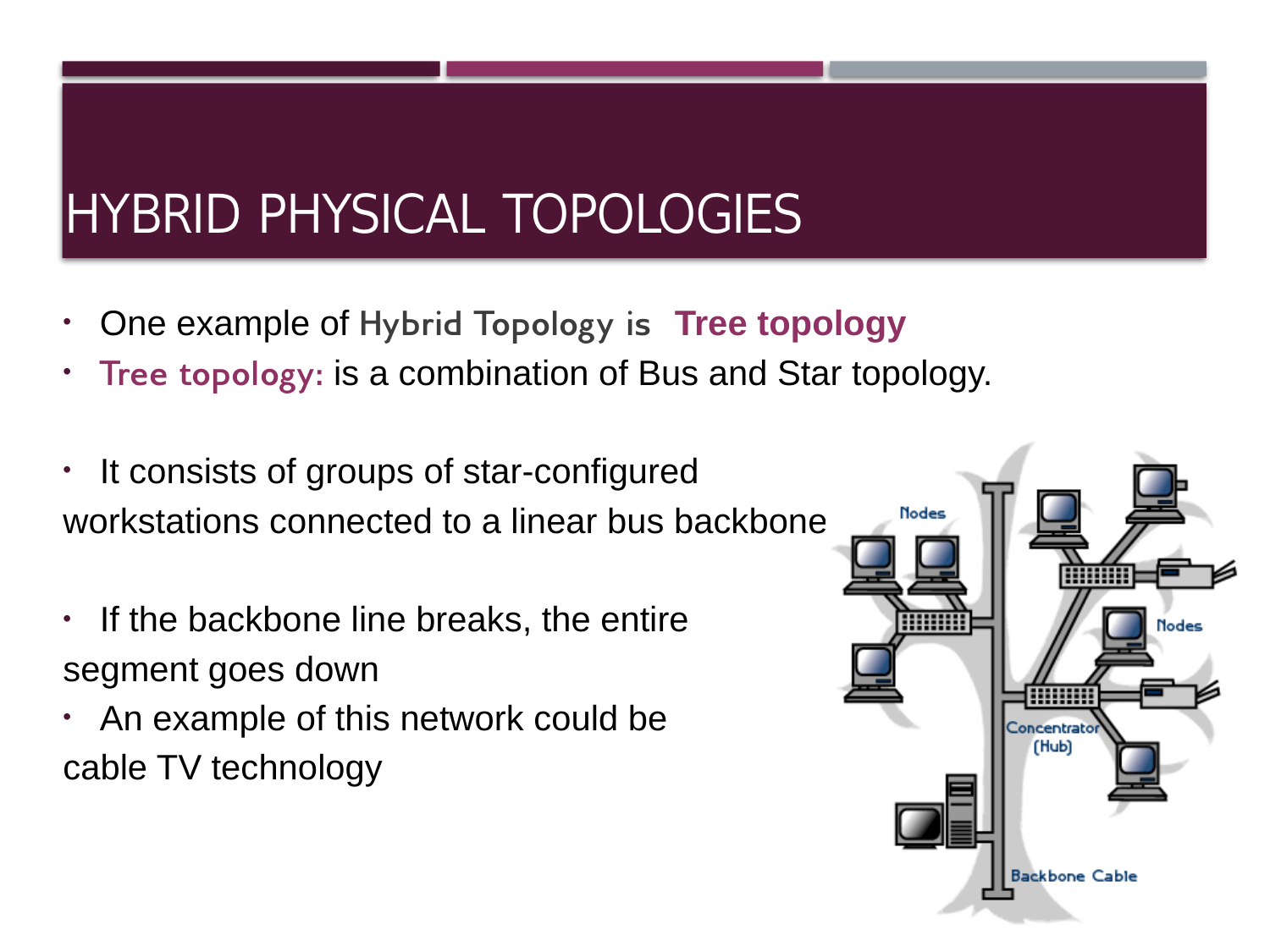

# Hybrid Physical Topologies
One example of Hybrid Topology is  Tree topology
Tree topology: is a combination of Bus and Star topology.

It consists of groups of star-configured
workstations connected to a linear bus backbone cable.

If the backbone line breaks, the entire
segment goes down
An example of this network could be
cable TV technology